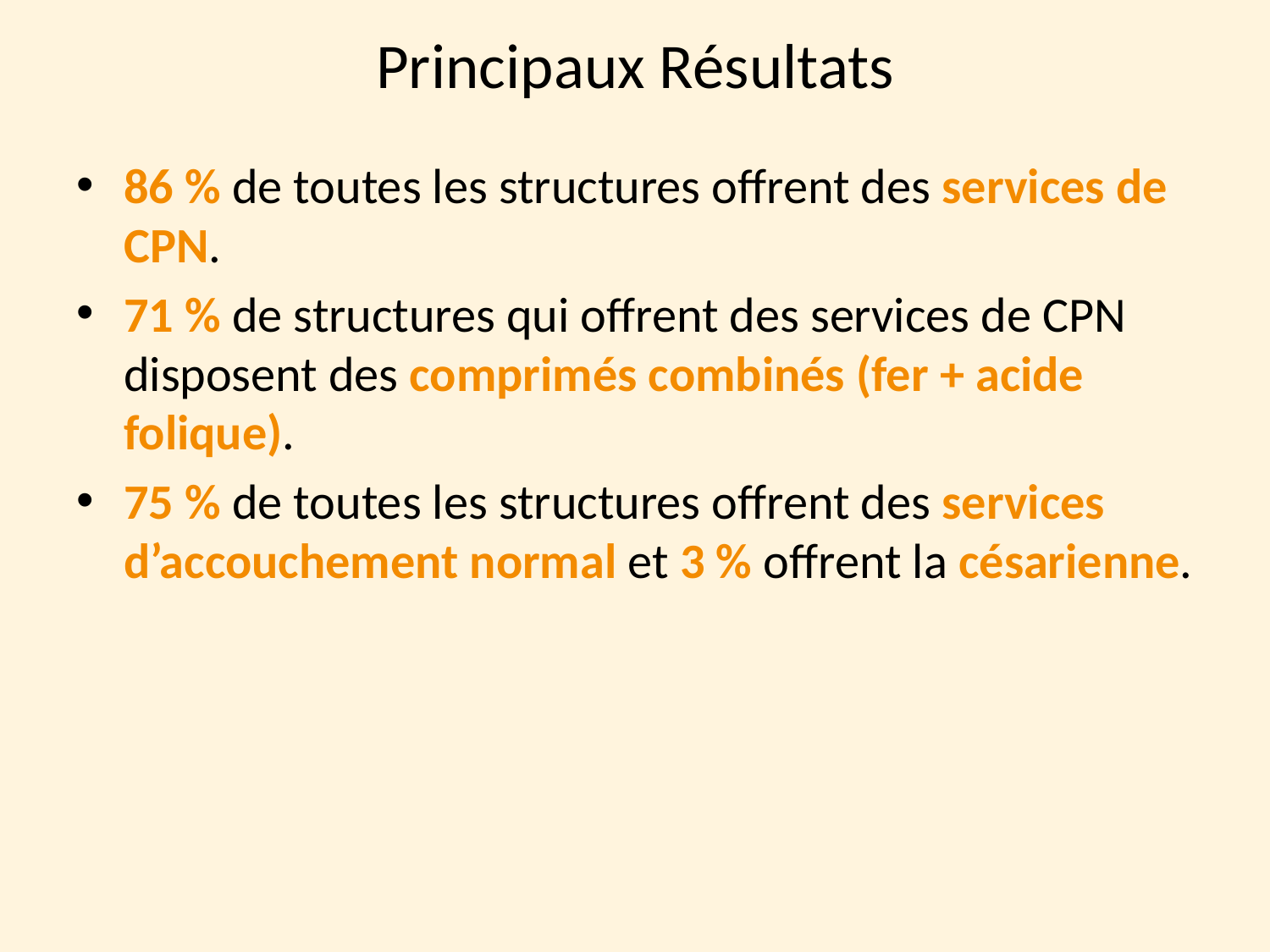

Principaux Résultats
86 % de toutes les structures offrent des services de CPN.
71 % de structures qui offrent des services de CPN disposent des comprimés combinés (fer + acide folique).
75 % de toutes les structures offrent des services d’accouchement normal et 3 % offrent la césarienne.